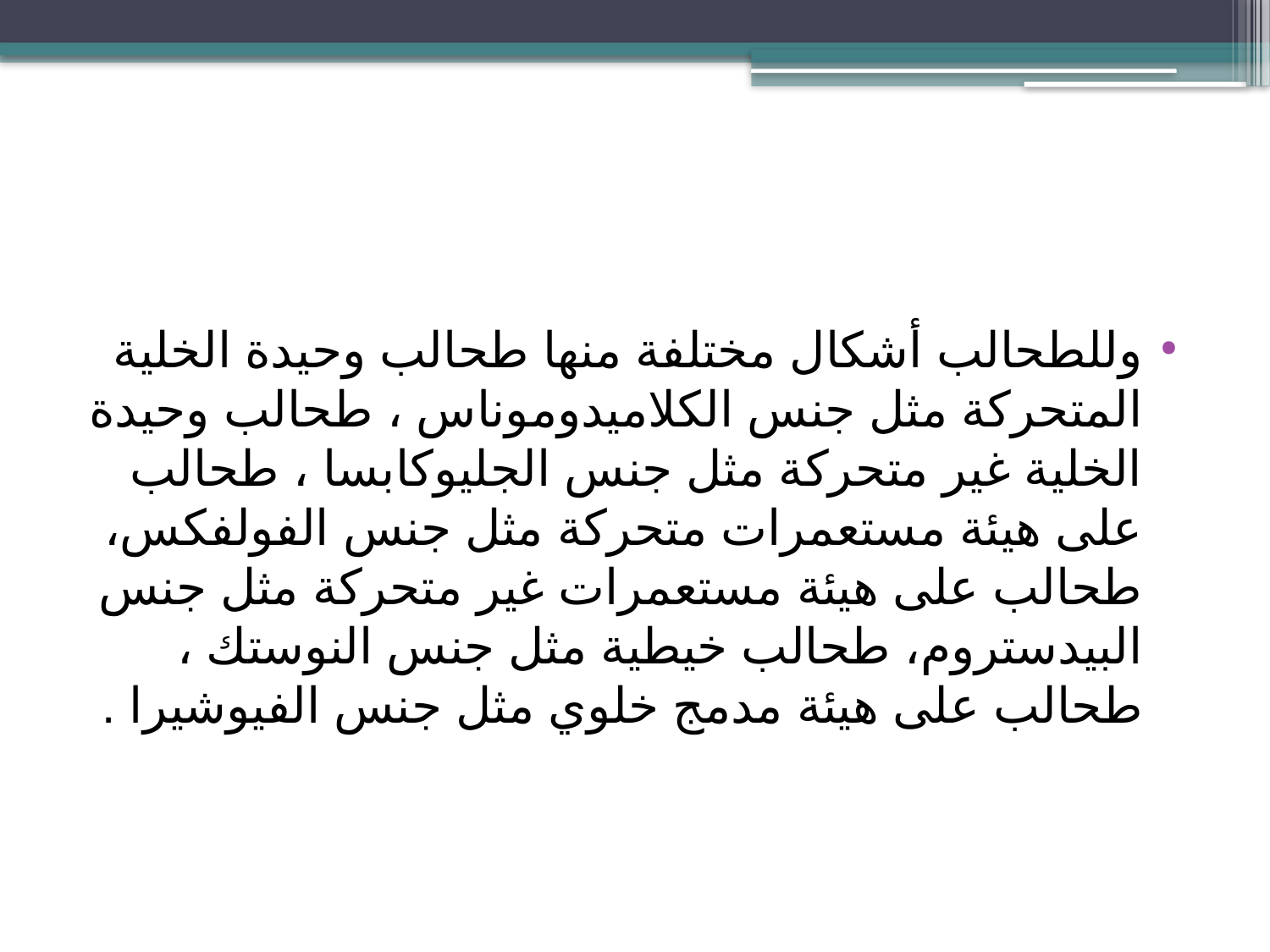

وللطحالب أشكال مختلفة منها طحالب وحيدة الخلية المتحركة مثل جنس الكلاميدوموناس ، طحالب وحيدة الخلية غير متحركة مثل جنس الجليوكابسا ، طحالب على هيئة مستعمرات متحركة مثل جنس الفولفكس، طحالب على هيئة مستعمرات غير متحركة مثل جنس البيدستروم، طحالب خيطية مثل جنس النوستك ، طحالب على هيئة مدمج خلوي مثل جنس الفيوشيرا .